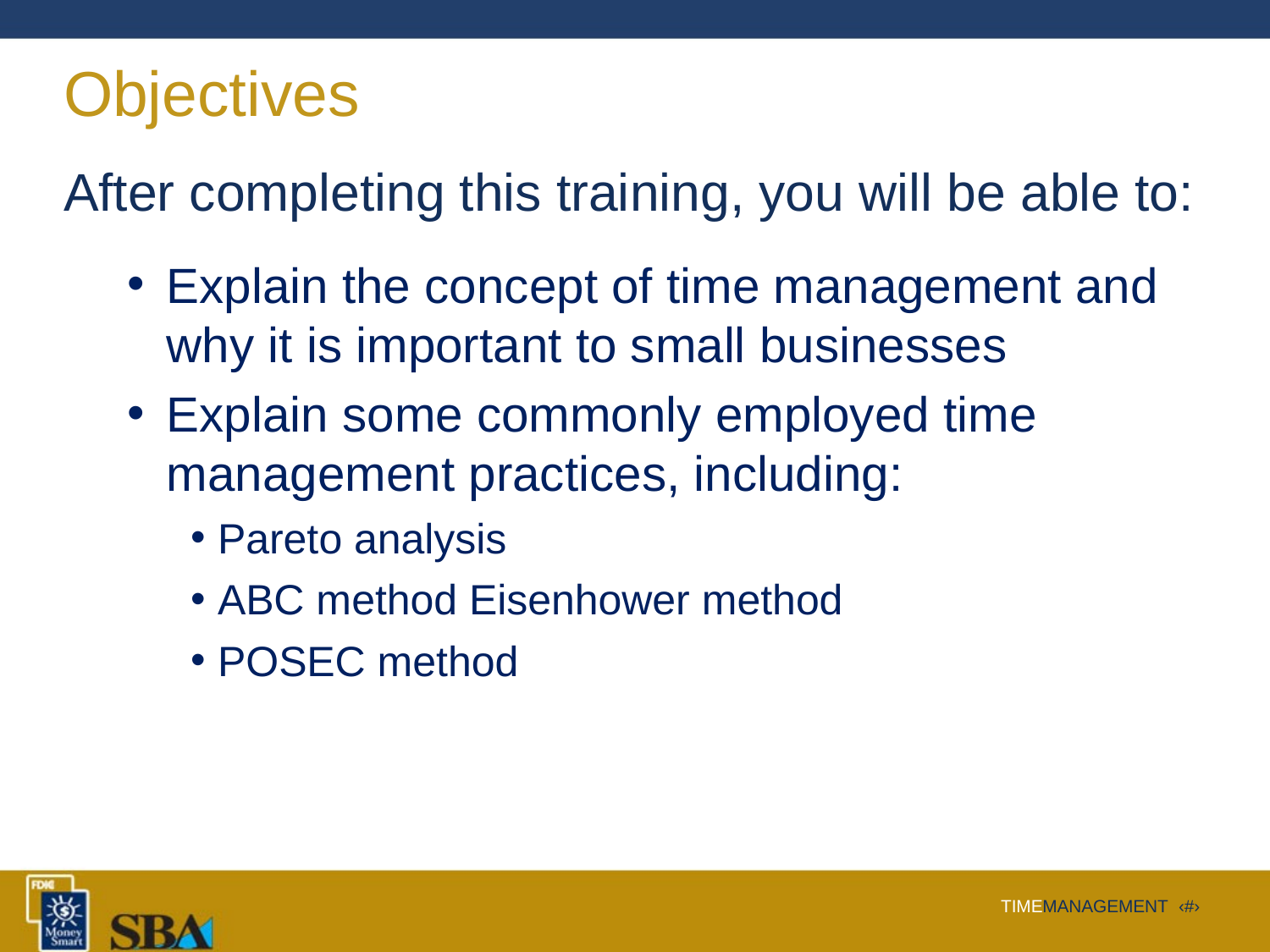

# Objectives
After completing this training, you will be able to:
Explain the concept of time management and why it is important to small businesses
Explain some commonly employed time management practices, including:
Pareto analysis
ABC method Eisenhower method
POSEC method